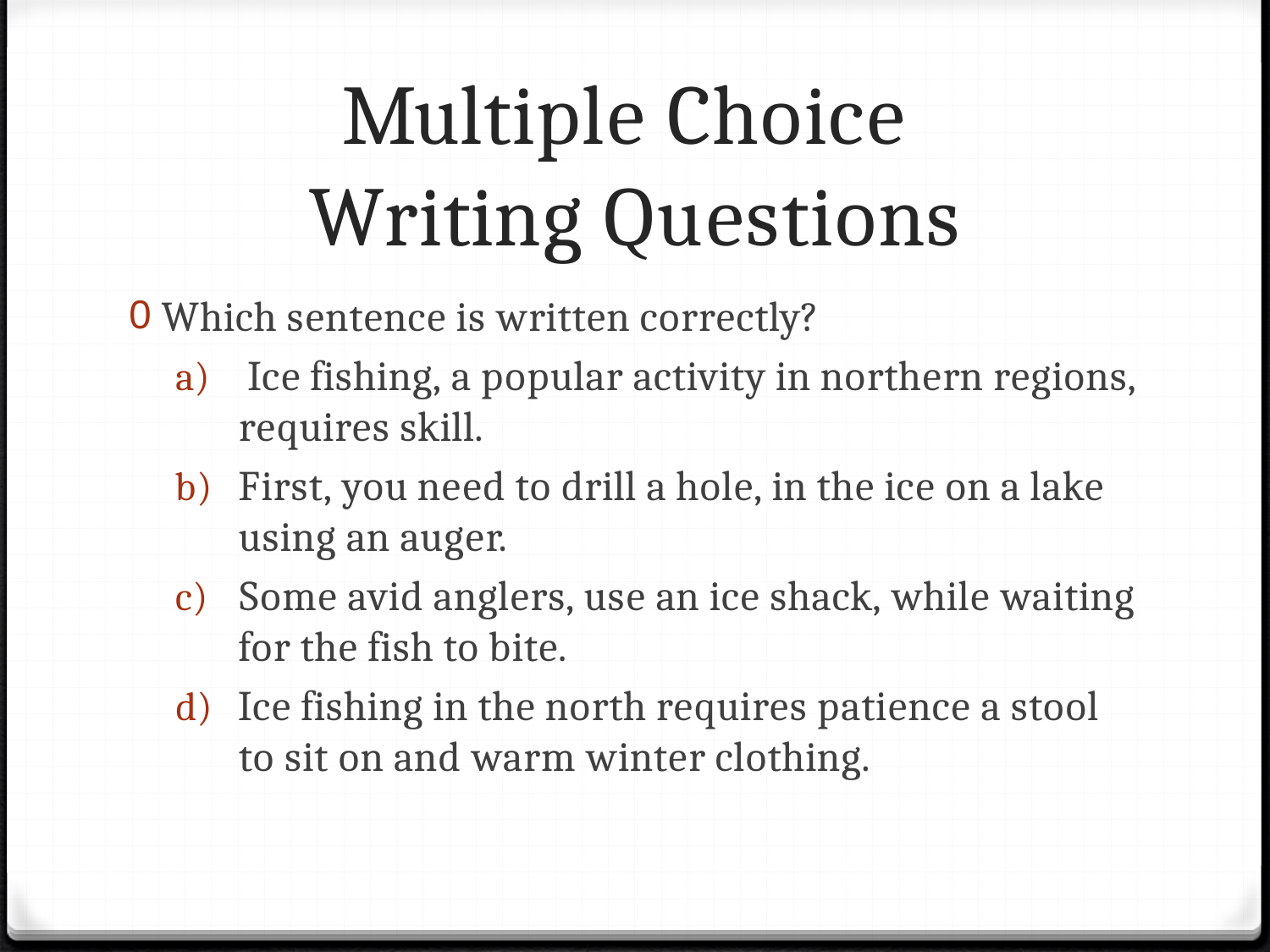

# Multiple Choice Writing Questions
Which sentence is written correctly?
 Ice fishing, a popular activity in northern regions, requires skill.
First, you need to drill a hole, in the ice on a lake using an auger.
Some avid anglers, use an ice shack, while waiting for the fish to bite.
Ice fishing in the north requires patience a stool to sit on and warm winter clothing.